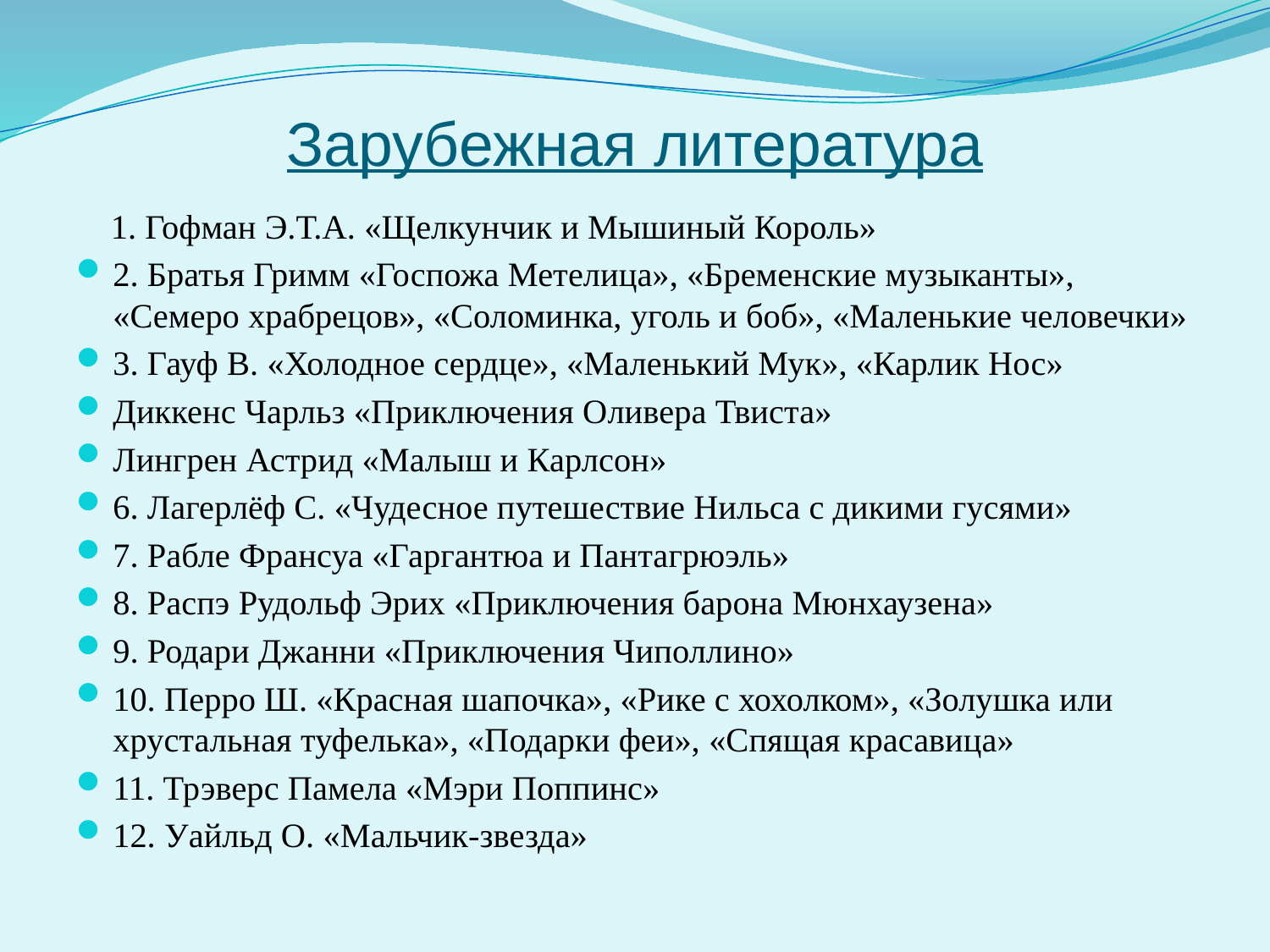

# Зарубежная литература
    1. Гофман Э.Т.А. «Щелкунчик и Мышиный Король»
2. Братья Гримм «Госпожа Метелица», «Бременские музыканты», «Семеро храбрецов», «Соломинка, уголь и боб», «Маленькие человечки»
3. Гауф В. «Холодное сердце», «Маленький Мук», «Карлик Нос»
Диккенс Чарльз «Приключения Оливера Твиста»
Лингрен Астрид «Малыш и Карлсон»
6. Лагерлёф С. «Чудесное путешествие Нильса с дикими гусями»
7. Рабле Франсуа «Гаргантюа и Пантагрюэль»
8. Распэ Рудольф Эрих «Приключения барона Мюнхаузена»
9. Родари Джанни «Приключения Чиполлино»
10. Перро Ш. «Красная шапочка», «Рике с хохолком», «Золушка или хрустальная туфелька», «Подарки феи», «Спящая красавица»
11. Трэверс Памела «Мэри Поппинс»
12. Уайльд О. «Мальчик-звезда»